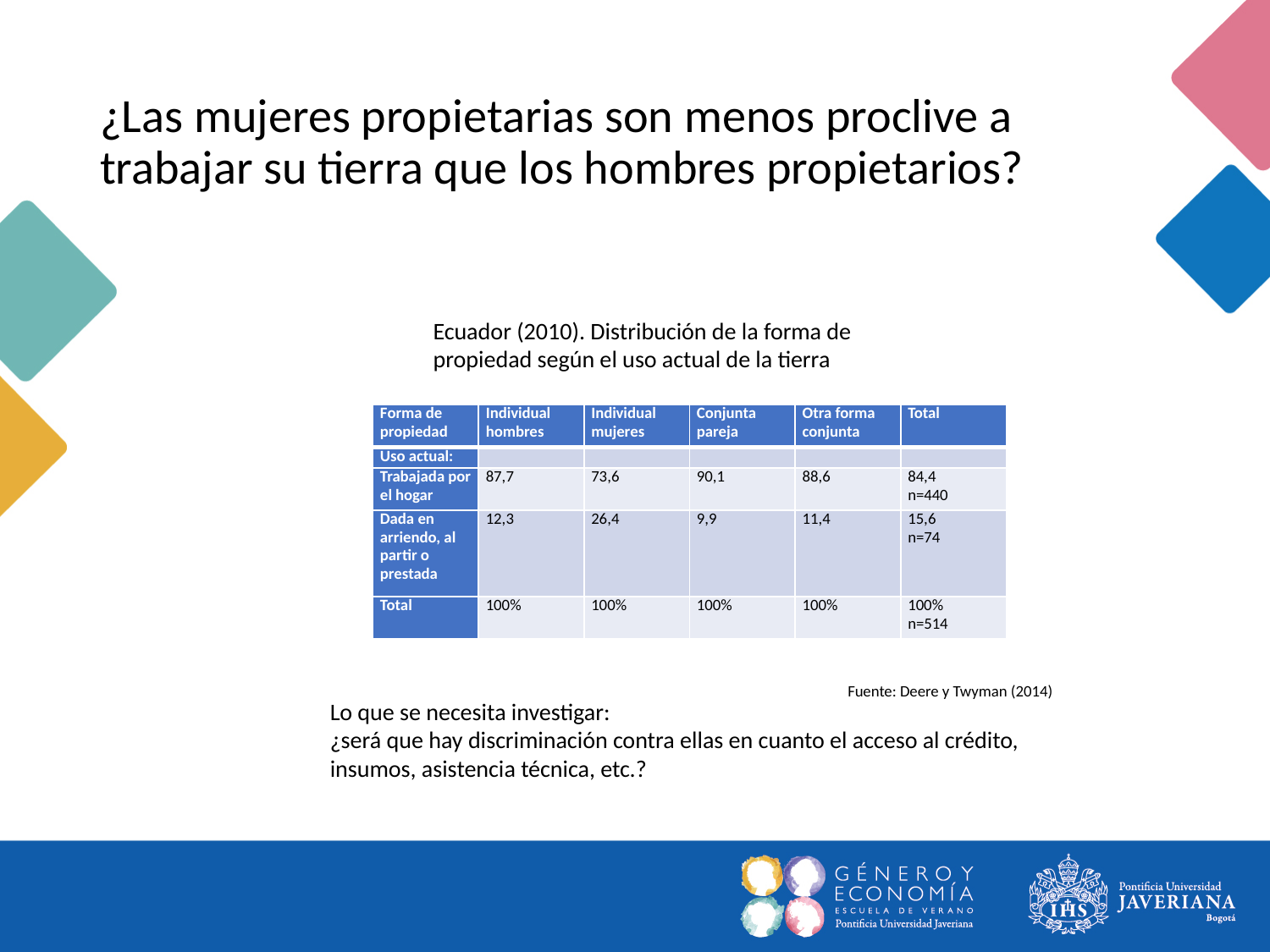

# ¿Las mujeres propietarias son menos proclive a trabajar su tierra que los hombres propietarios?
Ecuador (2010). Distribución de la forma de propiedad según el uso actual de la tierra
| Forma de propiedad | Individual hombres | Individual mujeres | Conjunta pareja | Otra forma conjunta | Total |
| --- | --- | --- | --- | --- | --- |
| Uso actual: |  |  |  |  |  |
| Trabajada por el hogar | 87,7 | 73,6 | 90,1 | 88,6 | 84,4 n=440 |
| Dada en arriendo, al partir o prestada | 12,3 | 26,4 | 9,9 | 11,4 | 15,6 n=74 |
| Total | 100% | 100% | 100% | 100% | 100% n=514 |
Fuente: Deere y Twyman (2014)
Lo que se necesita investigar:
¿será que hay discriminación contra ellas en cuanto el acceso al crédito,
insumos, asistencia técnica, etc.?